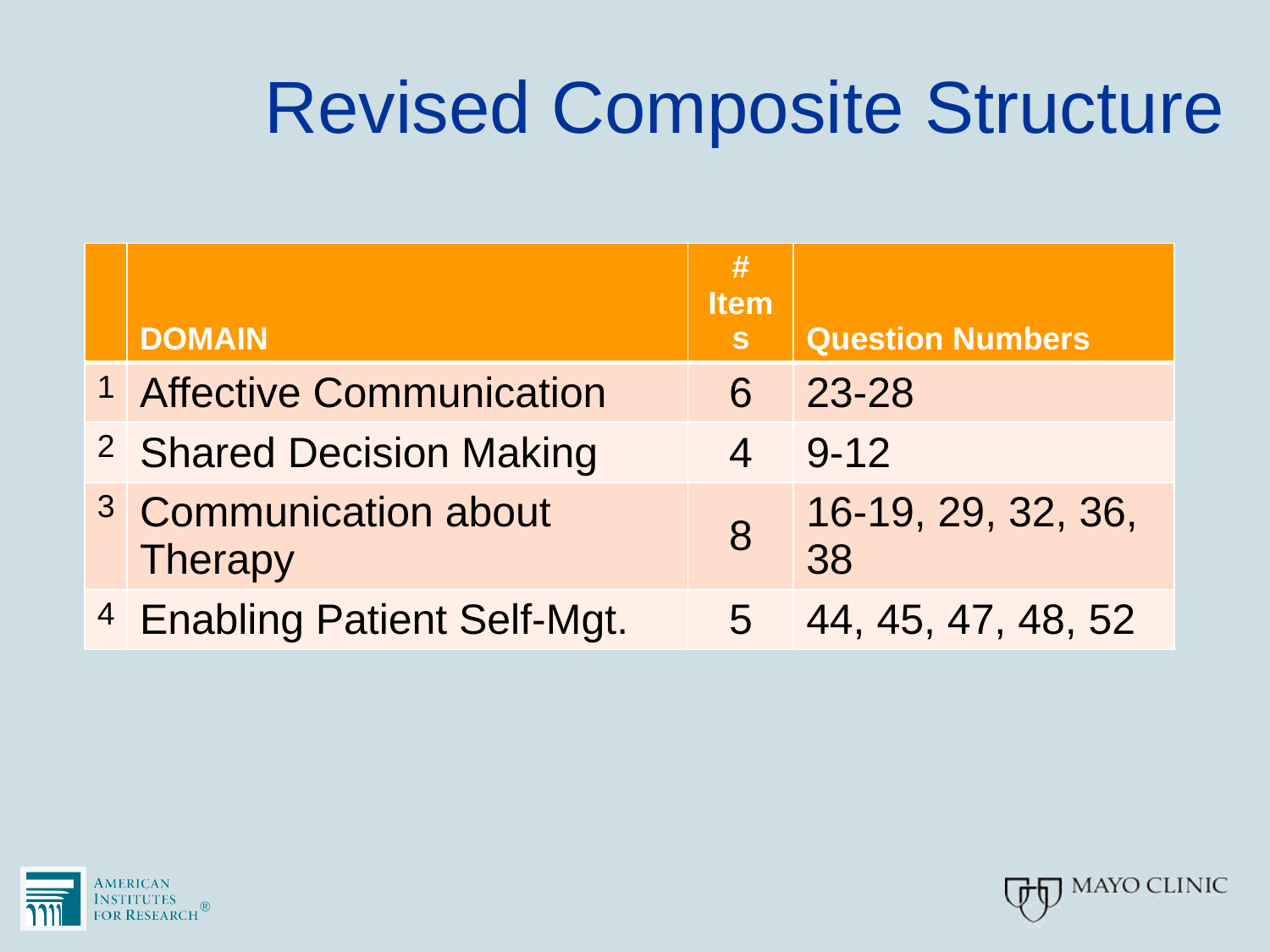

# Revised Composite Structure
|  | DOMAIN | # Items | Question Numbers |
| --- | --- | --- | --- |
| 1 | Affective Communication | 6 | 23-28 |
| 2 | Shared Decision Making | 4 | 9-12 |
| 3 | Communication about Therapy | 8 | 16-19, 29, 32, 36, 38 |
| 4 | Enabling Patient Self-Mgt. | 5 | 44, 45, 47, 48, 52 |